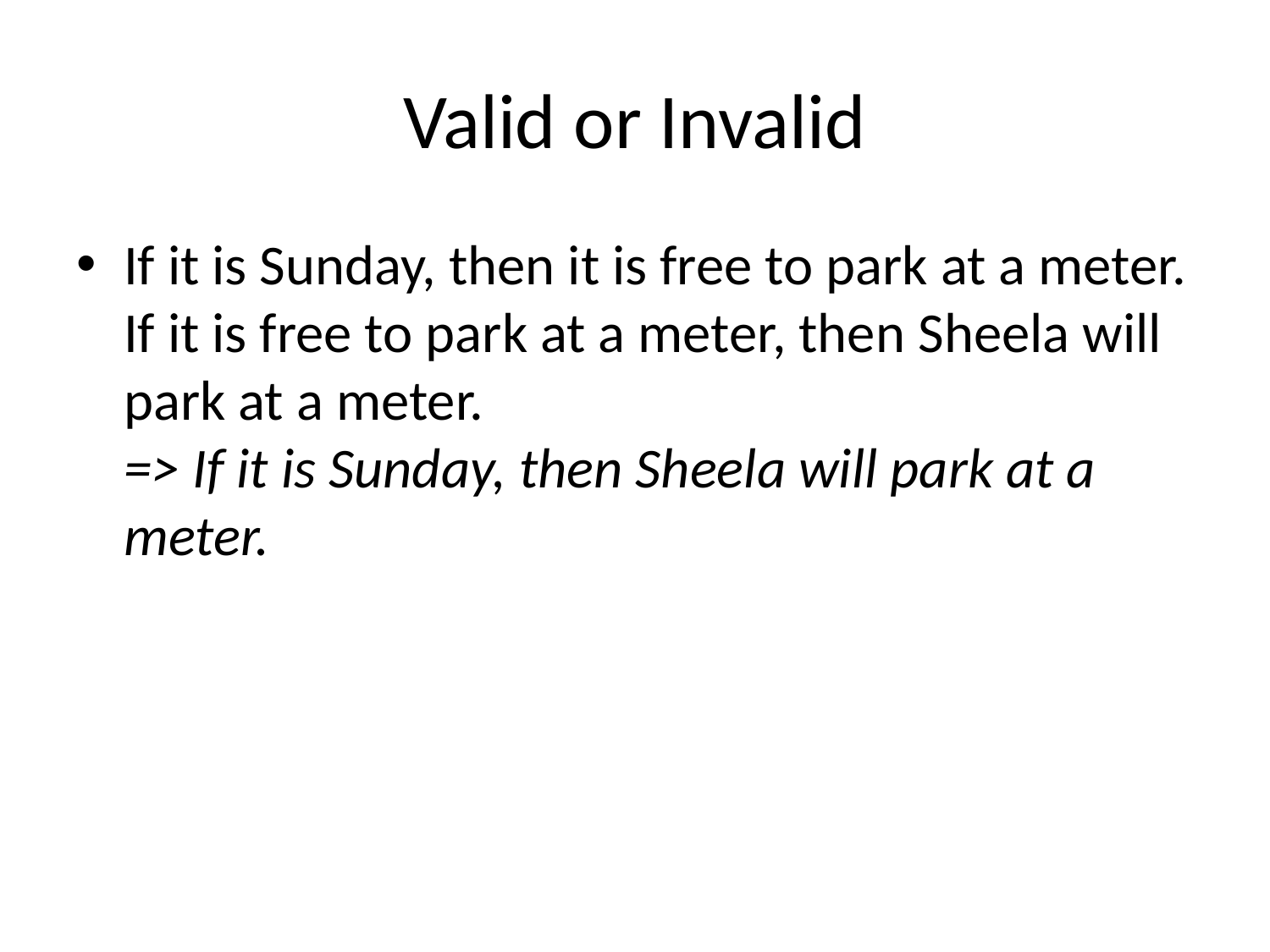

# Valid or Invalid
If it is Sunday, then it is free to park at a meter. If it is free to park at a meter, then Sheela will park at a meter.
=> If it is Sunday, then Sheela will park at a meter.